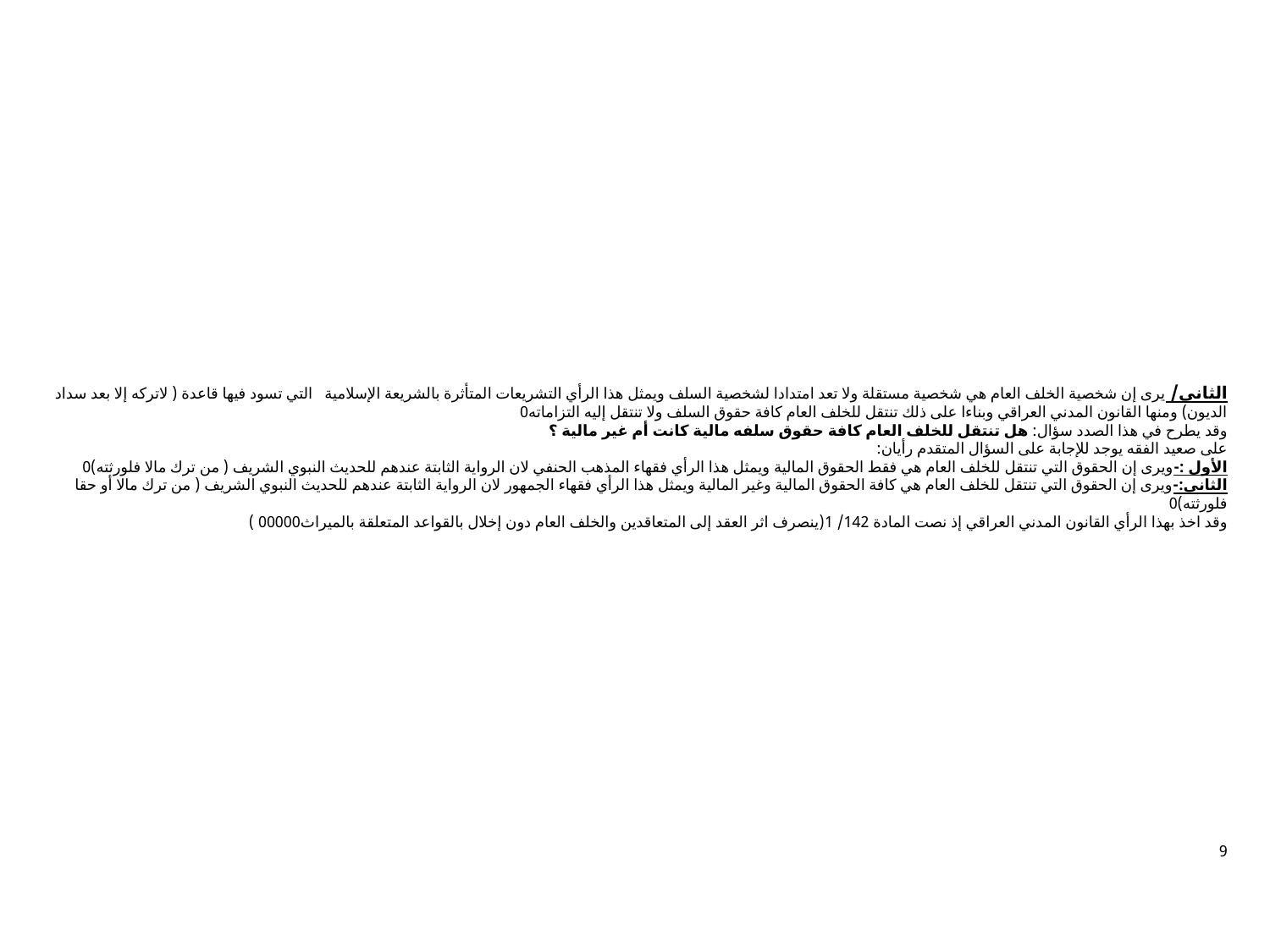

# الثاني/ يرى إن شخصية الخلف العام هي شخصية مستقلة ولا تعد امتدادا لشخصية السلف ويمثل هذا الرأي التشريعات المتأثرة بالشريعة الإسلامية   التي تسود فيها قاعدة ( لاتركه إلا بعد سداد الديون) ومنها القانون المدني العراقي وبناءا على ذلك تنتقل للخلف العام كافة حقوق السلف ولا تنتقل إليه التزاماته0 وقد يطرح في هذا الصدد سؤال: هل تنتقل للخلف العام كافة حقوق سلفه مالية كانت أم غير مالية ؟ على صعيد الفقه يوجد للإجابة على السؤال المتقدم رأيان: الأول :-ويرى إن الحقوق التي تنتقل للخلف العام هي فقط الحقوق المالية ويمثل هذا الرأي فقهاء المذهب الحنفي لان الرواية الثابتة عندهم للحديث النبوي الشريف ( من ترك مالا فلورثته)0 الثاني:-ويرى إن الحقوق التي تنتقل للخلف العام هي كافة الحقوق المالية وغير المالية ويمثل هذا الرأي فقهاء الجمهور لان الرواية الثابتة عندهم للحديث النبوي الشريف ( من ترك مالا أو حقا فلورثته)0 وقد اخذ بهذا الرأي القانون المدني العراقي إذ نصت المادة 142/ 1(ينصرف اثر العقد إلى المتعاقدين والخلف العام دون إخلال بالقواعد المتعلقة بالميراث00000 ) 9